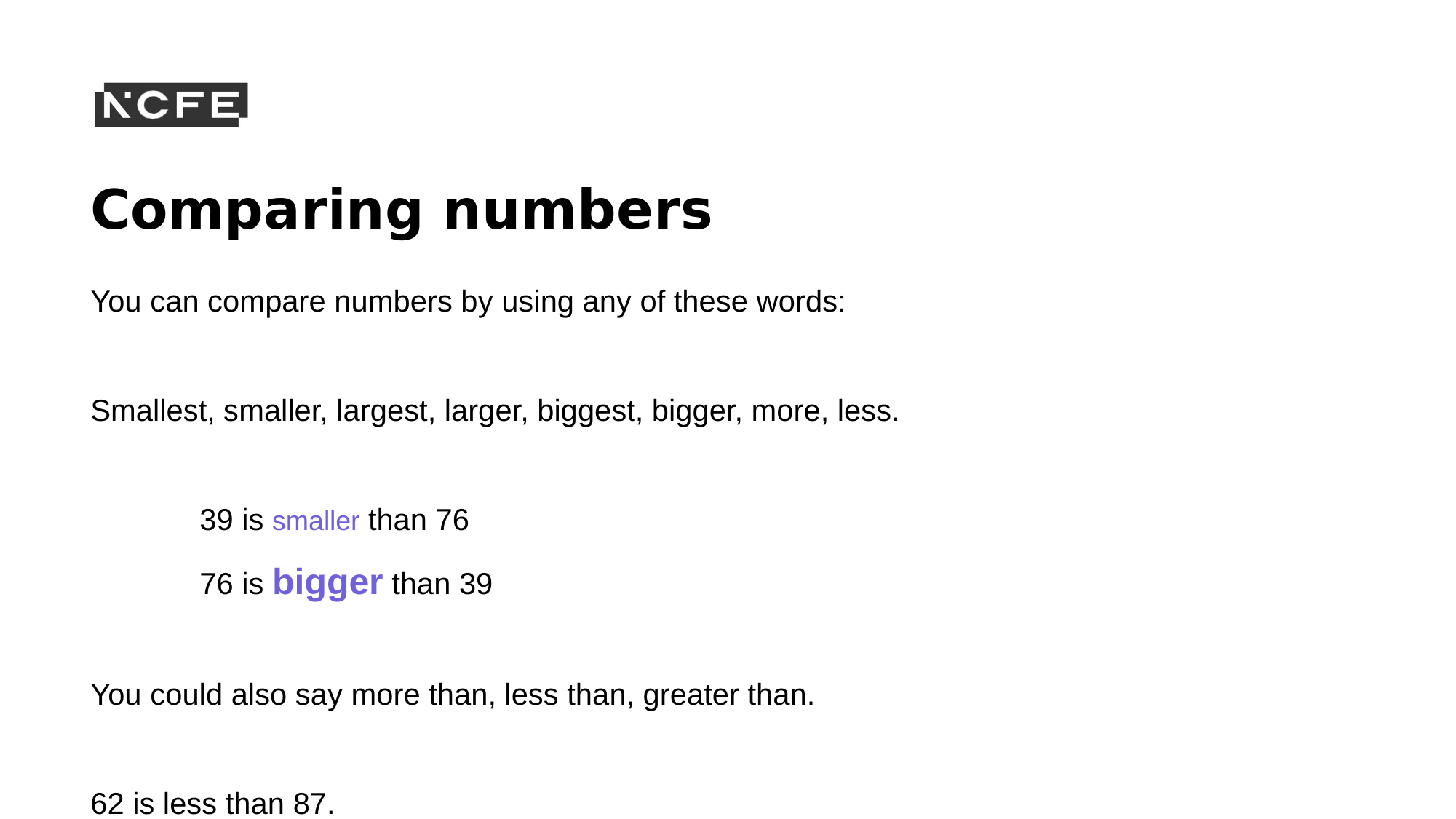

# Comparing numbers
You can compare numbers by using any of these words:

Smallest, smaller, largest, larger, biggest, bigger, more, less.

	39 is smaller than 76
	76 is bigger than 39

You could also say more than, less than, greater than.

62 is less than 87.